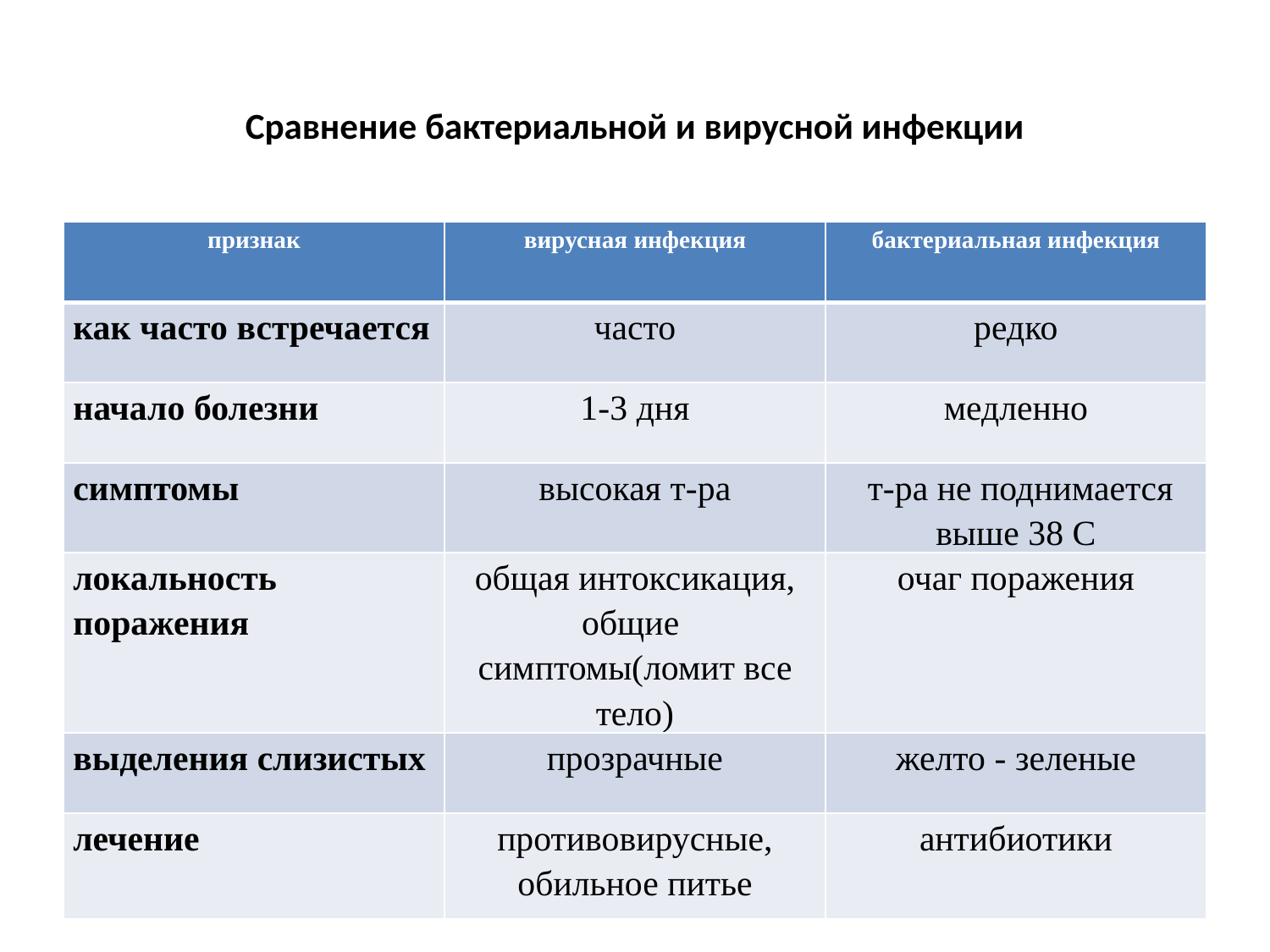

# Сравнение бактериальной и вирусной инфекции
| признак | вирусная инфекция | бактериальная инфекция |
| --- | --- | --- |
| как часто встречается | часто | редко |
| начало болезни | 1-3 дня | медленно |
| симптомы | высокая т-ра | т-ра не поднимается выше 38 С |
| локальность поражения | общая интоксикация, общие симптомы(ломит все тело) | очаг поражения |
| выделения слизистых | прозрачные | желто - зеленые |
| лечение | противовирусные, обильное питье | антибиотики |